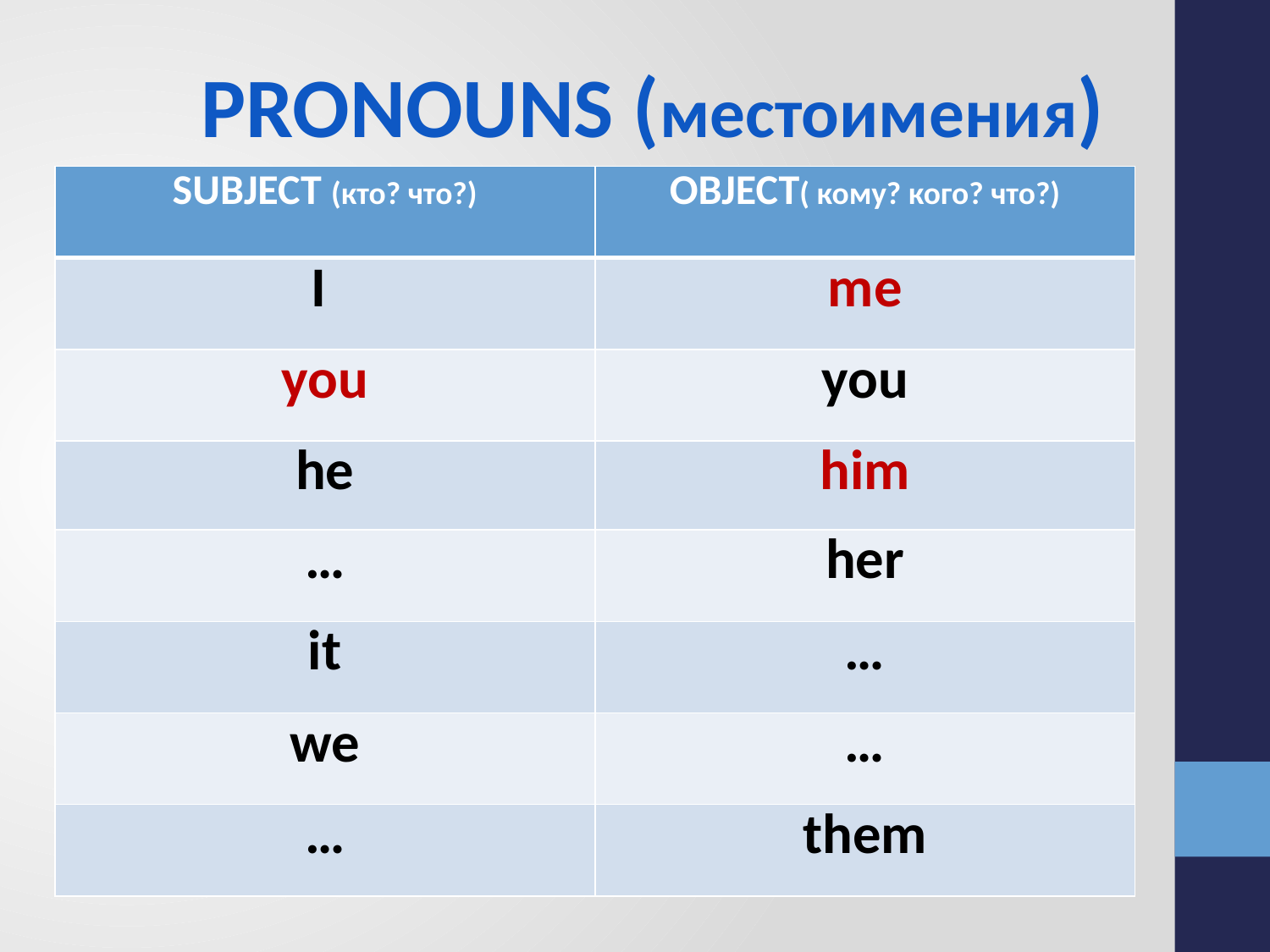

PRONOUNS (местоимения)
| SUBJECT (кто? что?) | OBJECT( кому? кого? что?) |
| --- | --- |
| I | me |
| you | you |
| he | him |
| … | her |
| it | … |
| we | … |
| … | them |